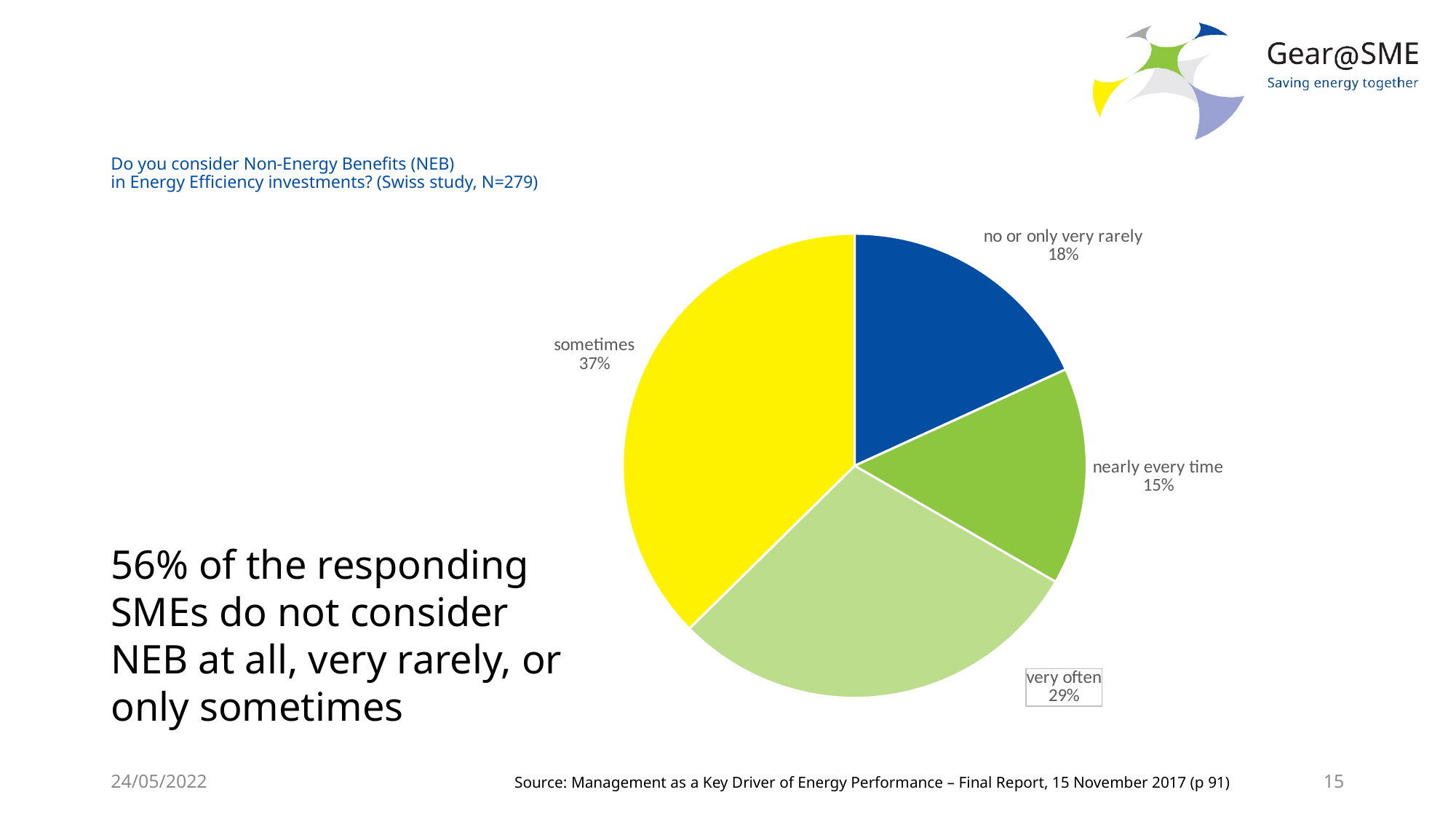

# Do you consider Non-Energy Benefits (NEB) in Energy Efficiency investments? (Swiss study, N=279)

### Chart

| Category | Do you consider non-energy benefits in you investments in energy efficiency? |
|---|---|
| no or only very rarely | 18.0 |
| nearly every time | 15.0 |
| very often | 29.0 |
| sometimes | 37.0 |
56% of the responding SMEs do not consider NEB at all, very rarely, or only sometimes

24/05/2022
15
Source: Management as a Key Driver of Energy Performance – Final Report, 15 November 2017 (p 91)